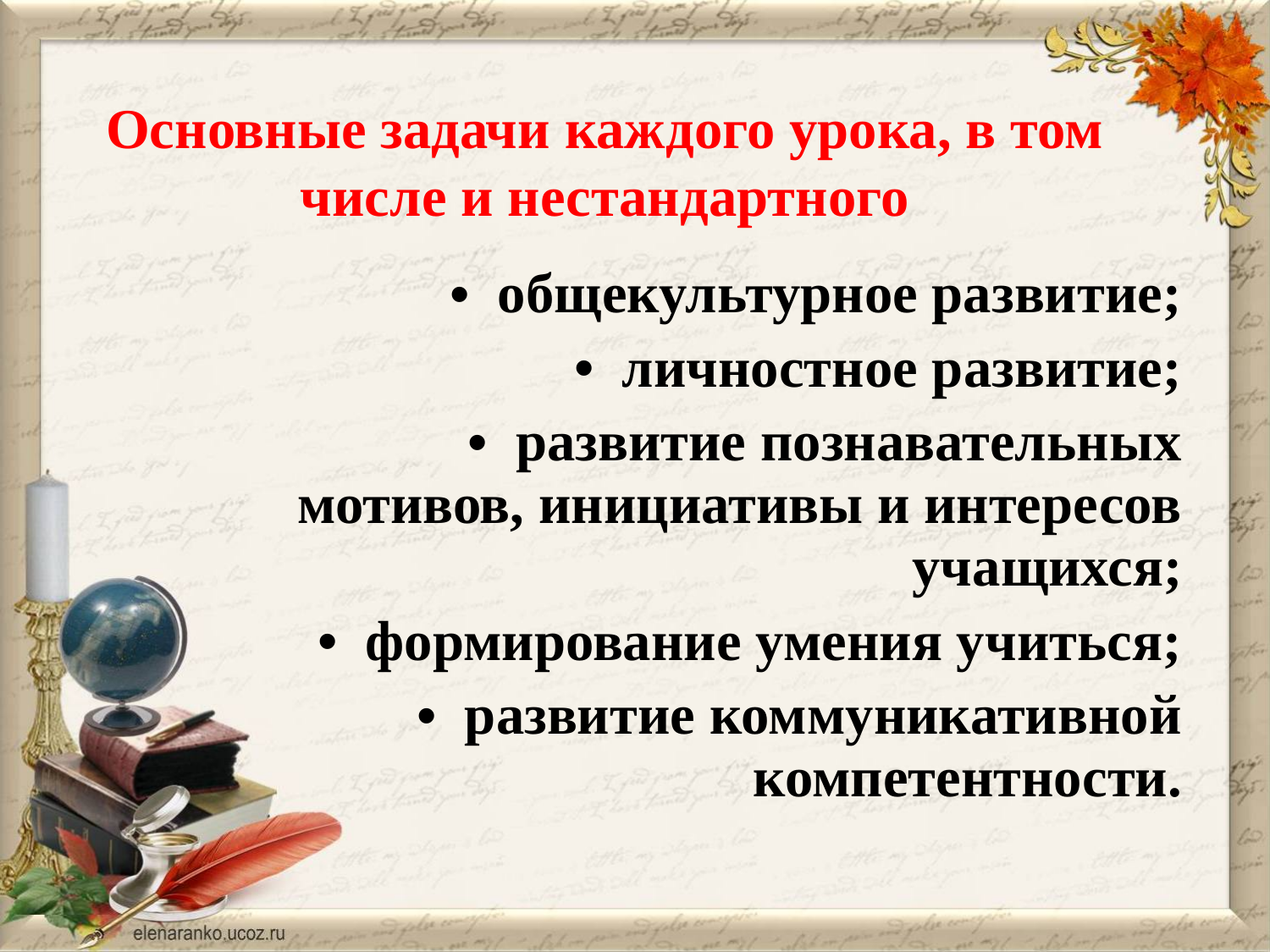

Основные задачи каждого урока, в том числе и нестандартного
общекультурное развитие;
личностное развитие;
развитие познавательных мотивов, инициативы и интересов учащихся;
формирование умения учиться;
развитие коммуникативной компетентности.